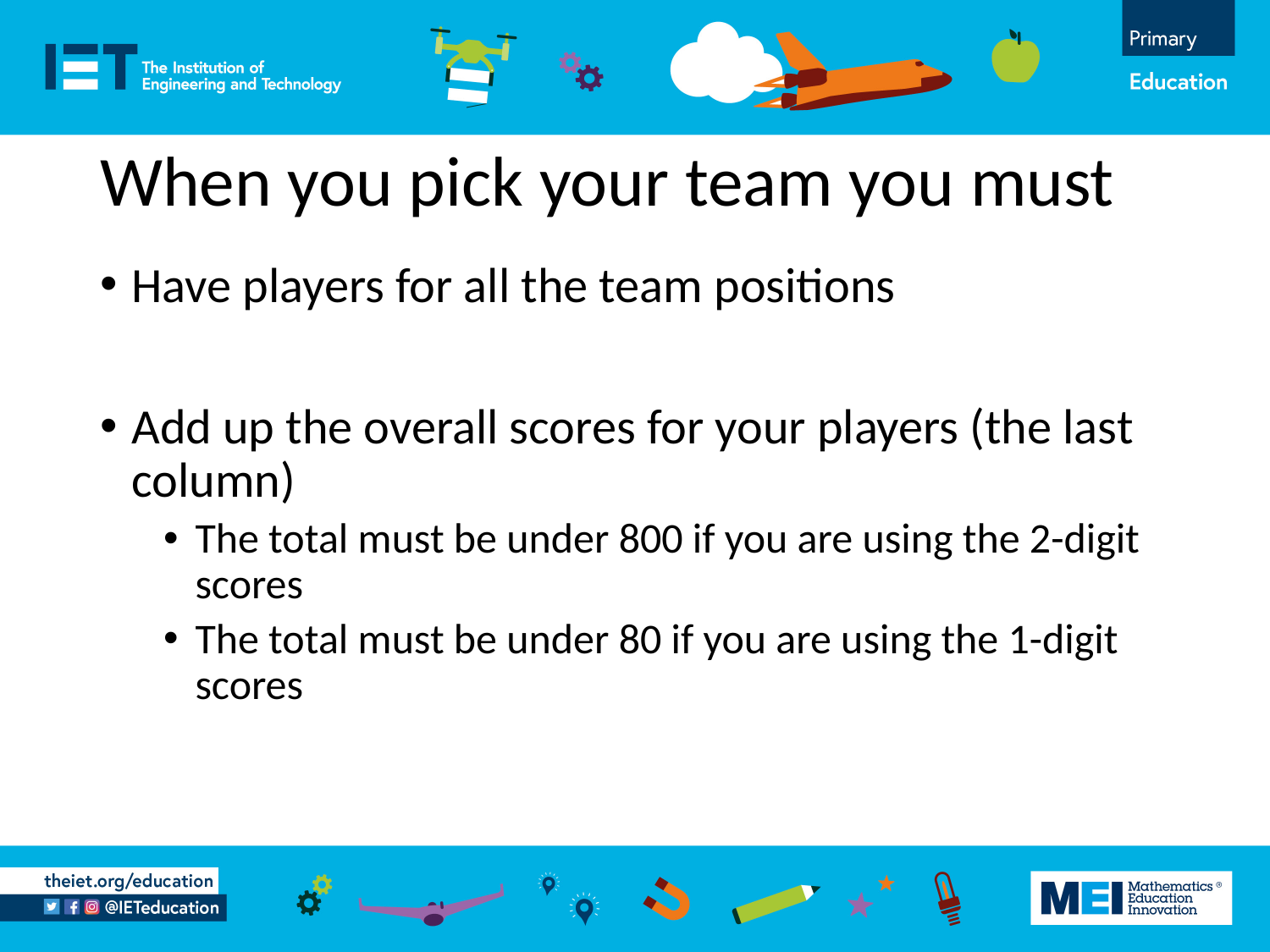

# When you pick your team you must
Have players for all the team positions

Add up the overall scores for your players (the last column)
The total must be under 800 if you are using the 2-digit scores
The total must be under 80 if you are using the 1-digit scores